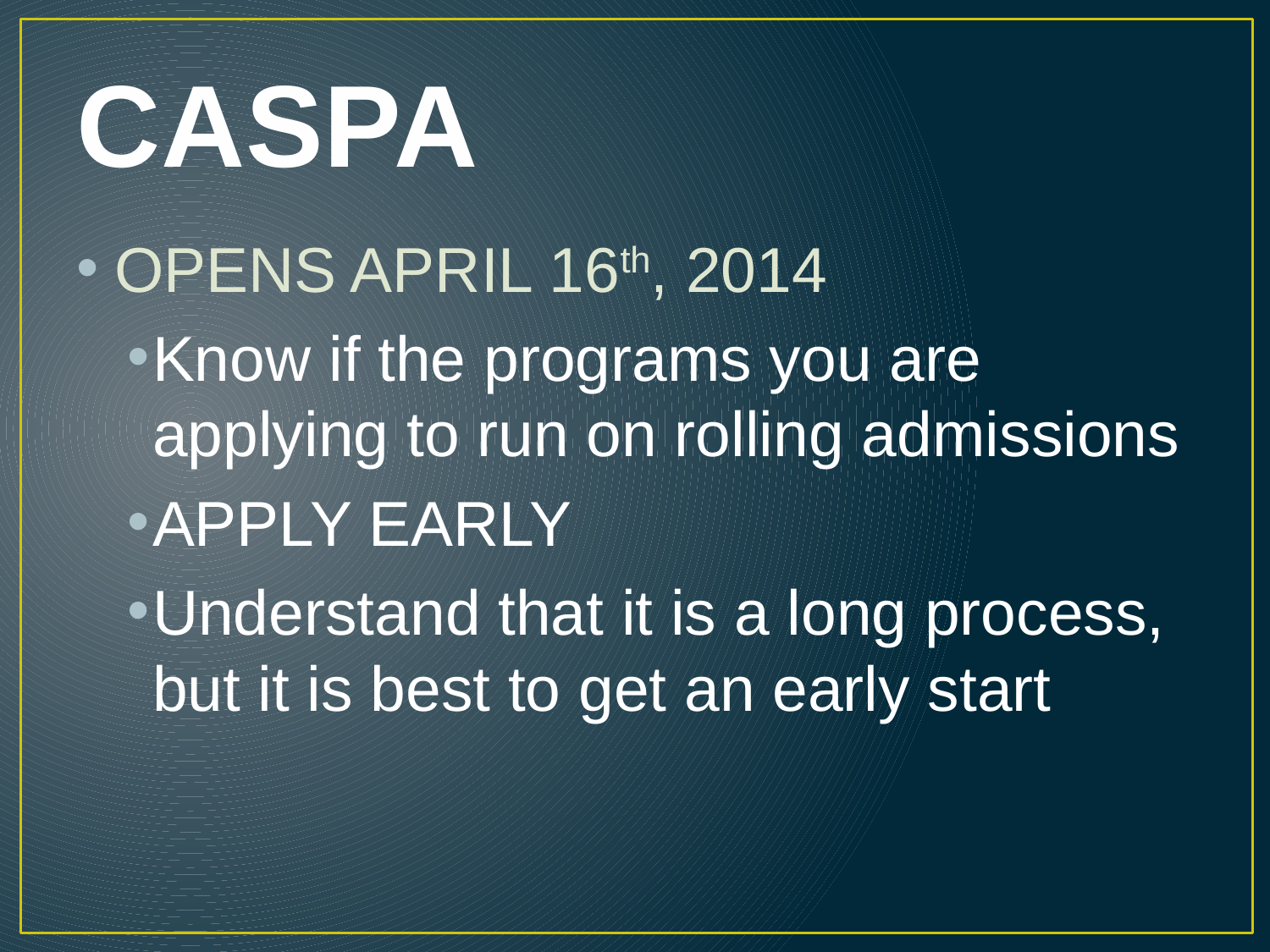

# CASPA
OPENS APRIL 16th, 2014
Know if the programs you are applying to run on rolling admissions
APPLY EARLY
Understand that it is a long process, but it is best to get an early start